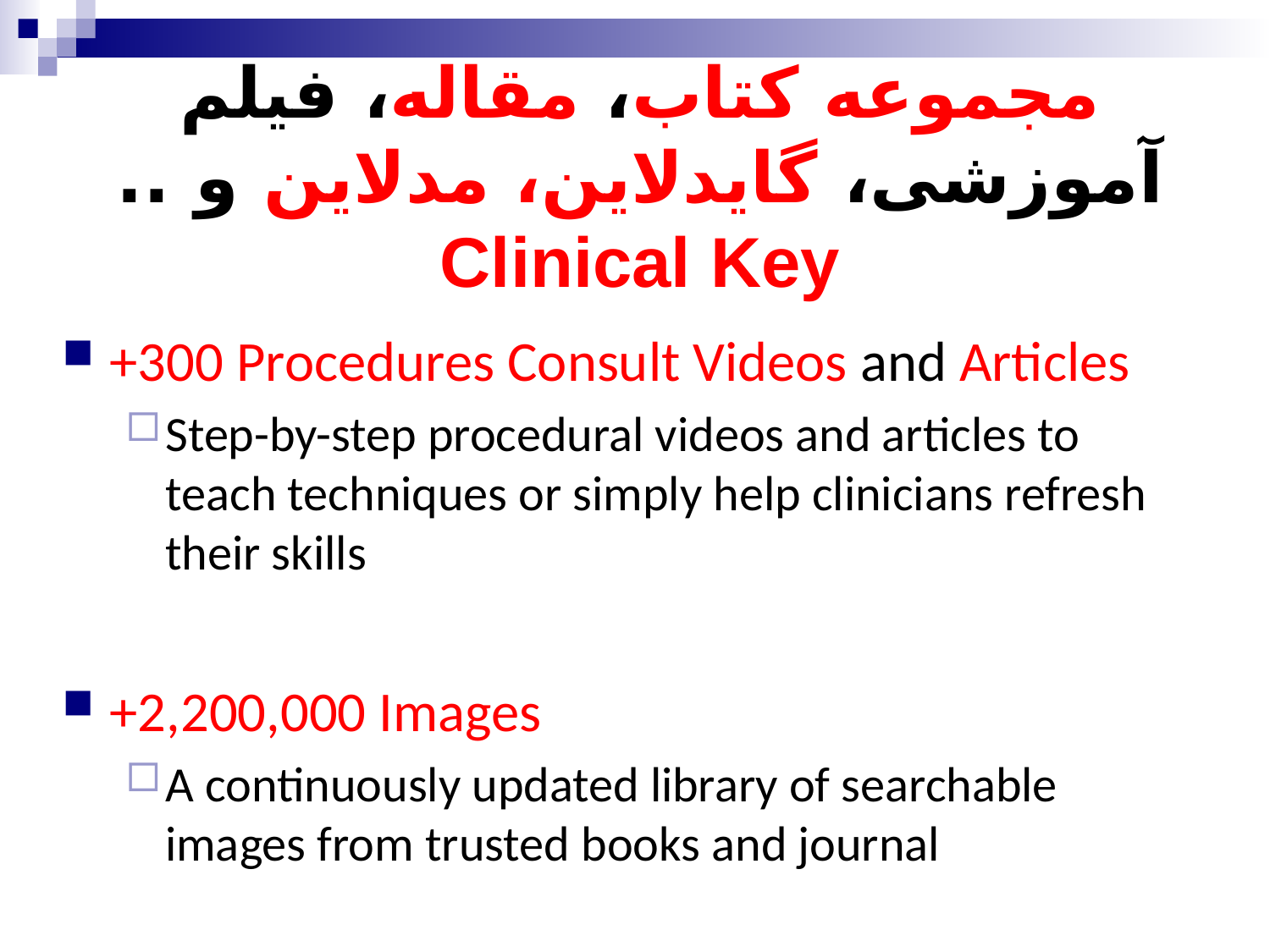

# مجموعه کتاب، مقاله، فيلم آموزشی، گايدلاين، مدلاين و .. Clinical Key
+300 Procedures Consult Videos and Articles
Step-by-step procedural videos and articles to teach techniques or simply help clinicians refresh their skills

+2,200,000 Images
A continuously updated library of searchable images from trusted books and journal